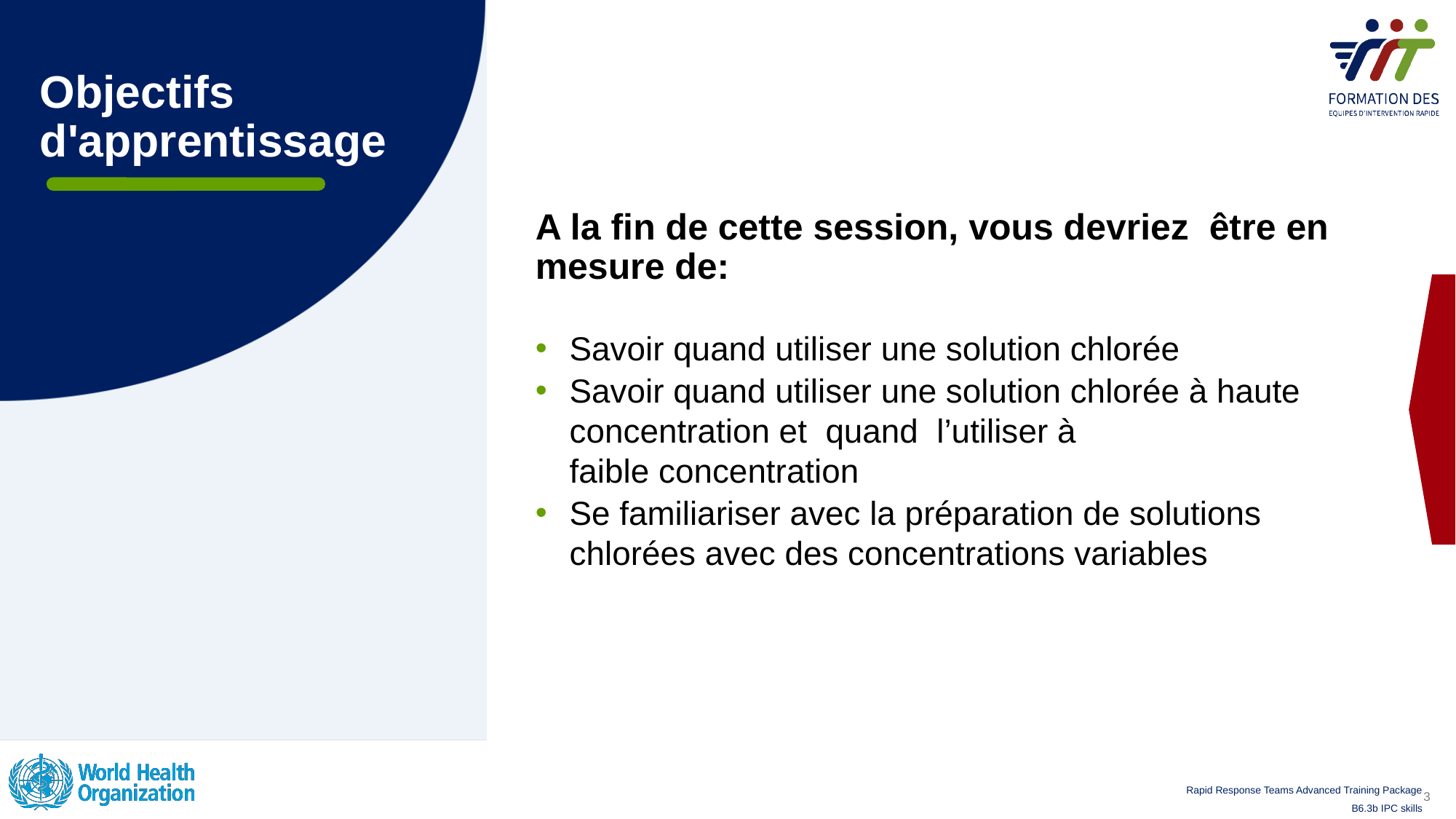

Objectifs d'apprentissage
A la fin de cette session, vous devriez  être en mesure de:

Savoir quand utiliser une solution chlorée
Savoir quand utiliser une solution chlorée à haute concentration et  quand  l’utiliser à  faible concentration
Se familiariser avec la préparation de solutions chlorées avec des concentrations variables